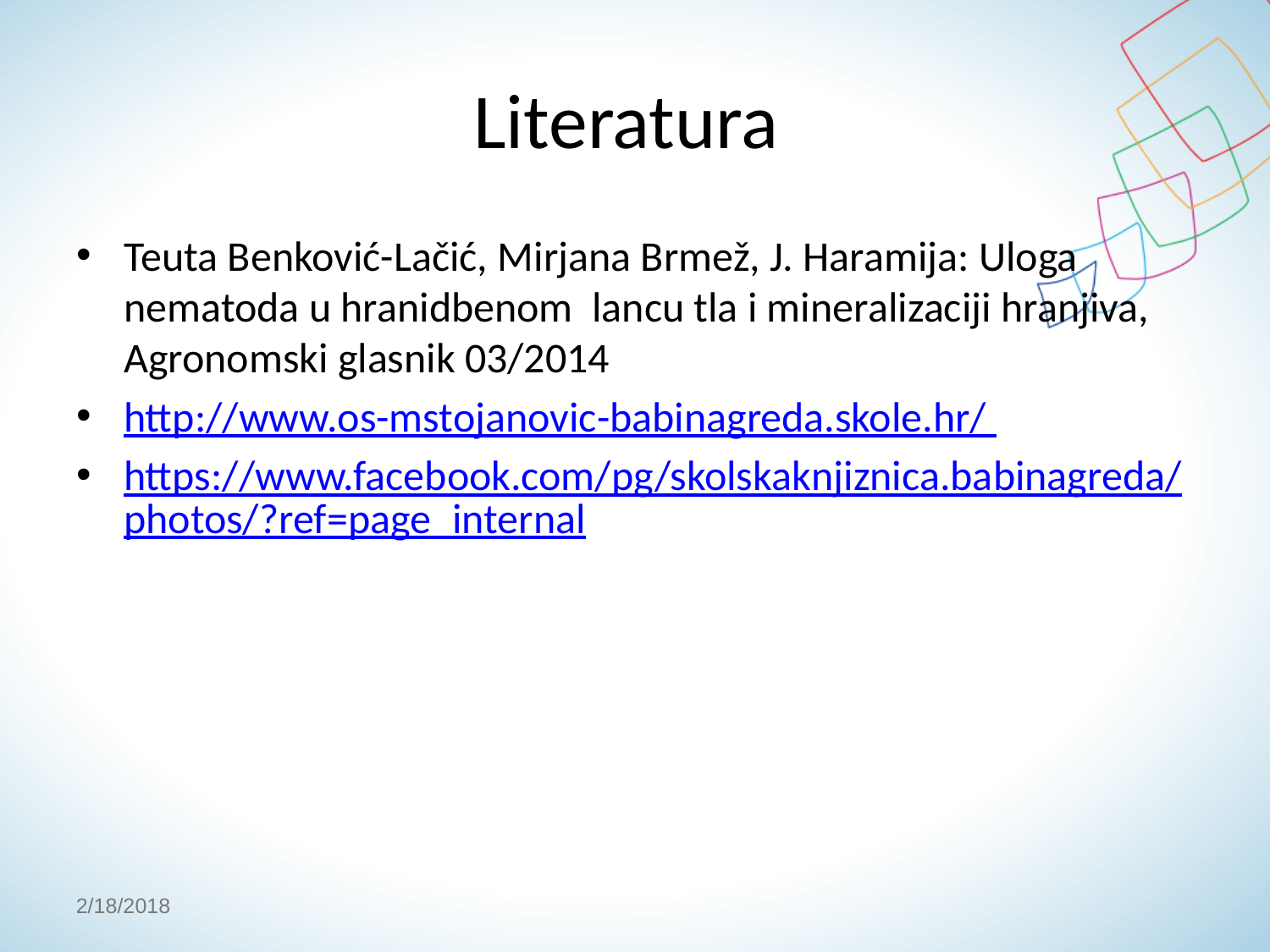

# Literatura
Teuta Benković-Lačić, Mirjana Brmež, J. Haramija: Uloga nematoda u hranidbenom  lancu tla i mineralizaciji hranjiva, Agronomski glasnik 03/2014
http://www.os-mstojanovic-babinagreda.skole.hr/
https://www.facebook.com/pg/skolskaknjiznica.babinagreda/photos/?ref=page_internal